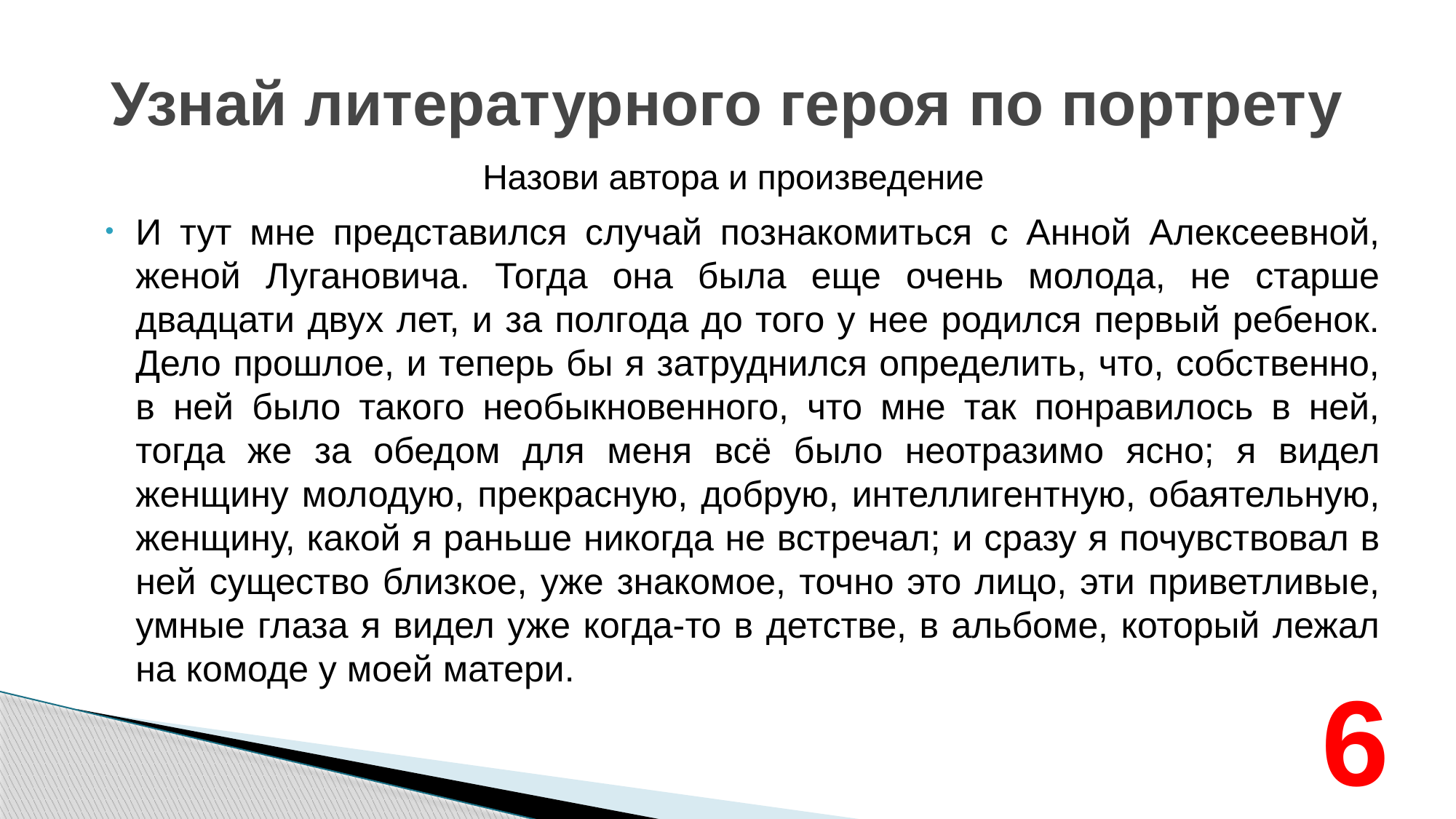

# Узнай литературного героя по портрету
Назови автора и произведение
И тут мне представился случай познакомиться с Анной Алексеевной, женой Лугановича. Тогда она была еще очень молода, не старше двадцати двух лет, и за полгода до того у нее родился первый ребенок. Дело прошлое, и теперь бы я затруднился определить, что, собственно, в ней было такого необыкновенного, что мне так понравилось в ней, тогда же за обедом для меня всё было неотразимо ясно; я видел женщину молодую, прекрасную, добрую, интеллигентную, обаятельную, женщину, какой я раньше никогда не встречал; и сразу я почувствовал в ней существо близкое, уже знакомое, точно это лицо, эти приветливые, умные глаза я видел уже когда-то в детстве, в альбоме, который лежал на комоде у моей матери.
6